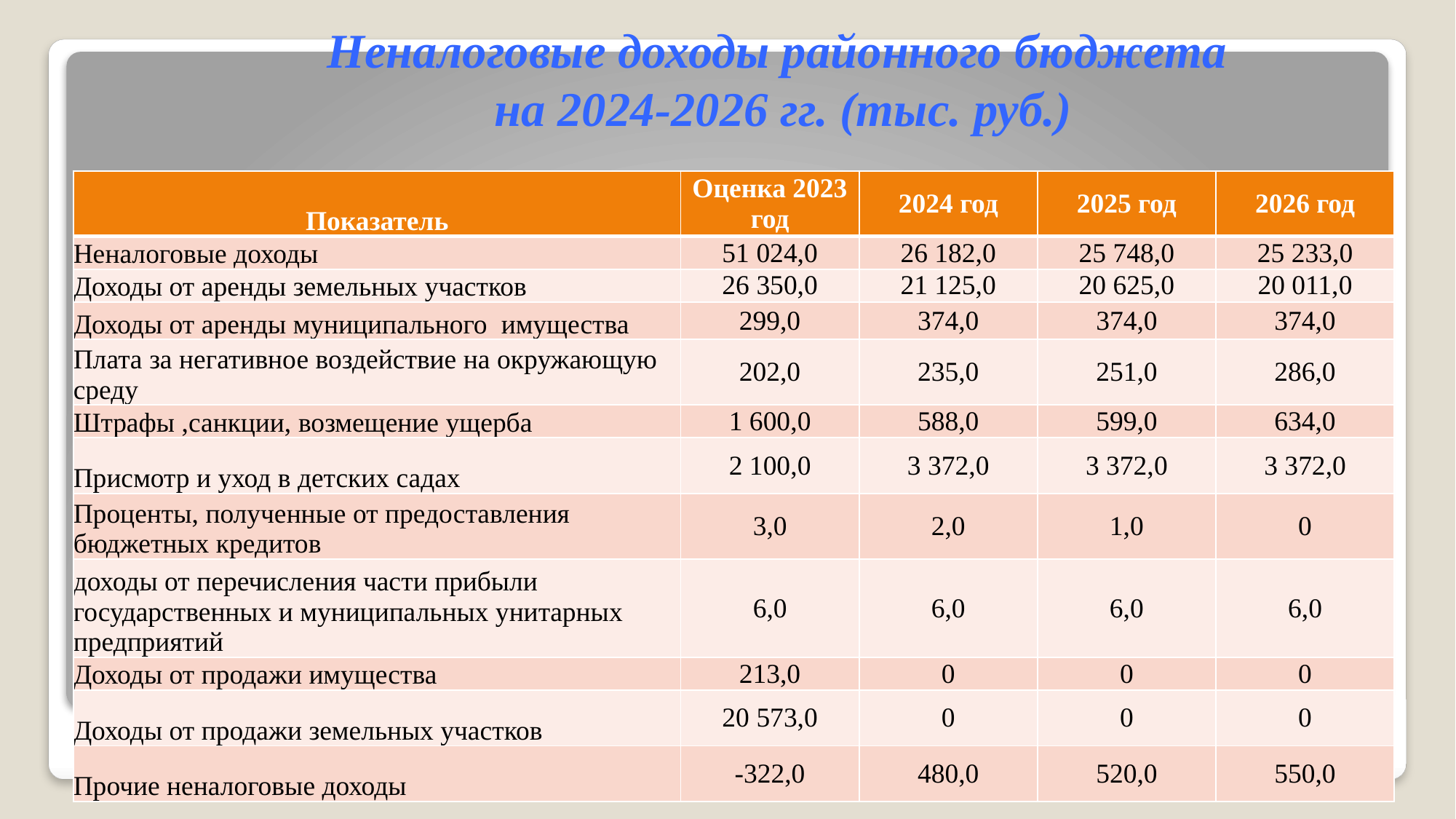

Неналоговые доходы районного бюджета
на 2024-2026 гг. (тыс. руб.)
| Показатель | Оценка 2023 год | 2024 год | 2025 год | 2026 год |
| --- | --- | --- | --- | --- |
| Неналоговые доходы | 51 024,0 | 26 182,0 | 25 748,0 | 25 233,0 |
| Доходы от аренды земельных участков | 26 350,0 | 21 125,0 | 20 625,0 | 20 011,0 |
| Доходы от аренды муниципального имущества | 299,0 | 374,0 | 374,0 | 374,0 |
| Плата за негативное воздействие на окружающую среду | 202,0 | 235,0 | 251,0 | 286,0 |
| Штрафы ,санкции, возмещение ущерба | 1 600,0 | 588,0 | 599,0 | 634,0 |
| Присмотр и уход в детских садах | 2 100,0 | 3 372,0 | 3 372,0 | 3 372,0 |
| Проценты, полученные от предоставления бюджетных кредитов | 3,0 | 2,0 | 1,0 | 0 |
| доходы от перечисления части прибыли государственных и муниципальных унитарных предприятий | 6,0 | 6,0 | 6,0 | 6,0 |
| Доходы от продажи имущества | 213,0 | 0 | 0 | 0 |
| Доходы от продажи земельных участков | 20 573,0 | 0 | 0 | 0 |
| Прочие неналоговые доходы | -322,0 | 480,0 | 520,0 | 550,0 |